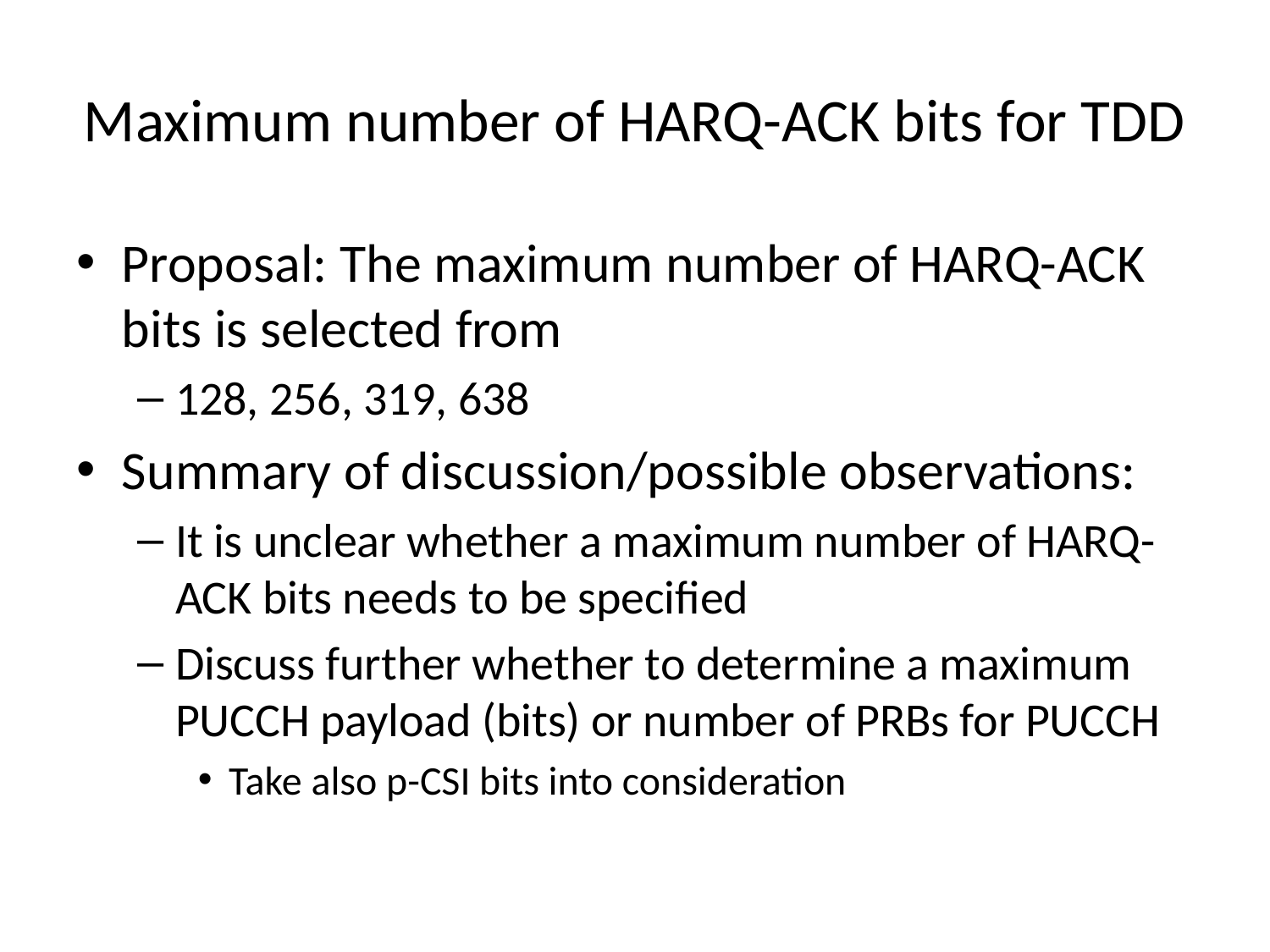

# Maximum number of HARQ-ACK bits for TDD
Proposal: The maximum number of HARQ-ACK bits is selected from
128, 256, 319, 638
Summary of discussion/possible observations:
It is unclear whether a maximum number of HARQ-ACK bits needs to be specified
Discuss further whether to determine a maximum PUCCH payload (bits) or number of PRBs for PUCCH
Take also p-CSI bits into consideration